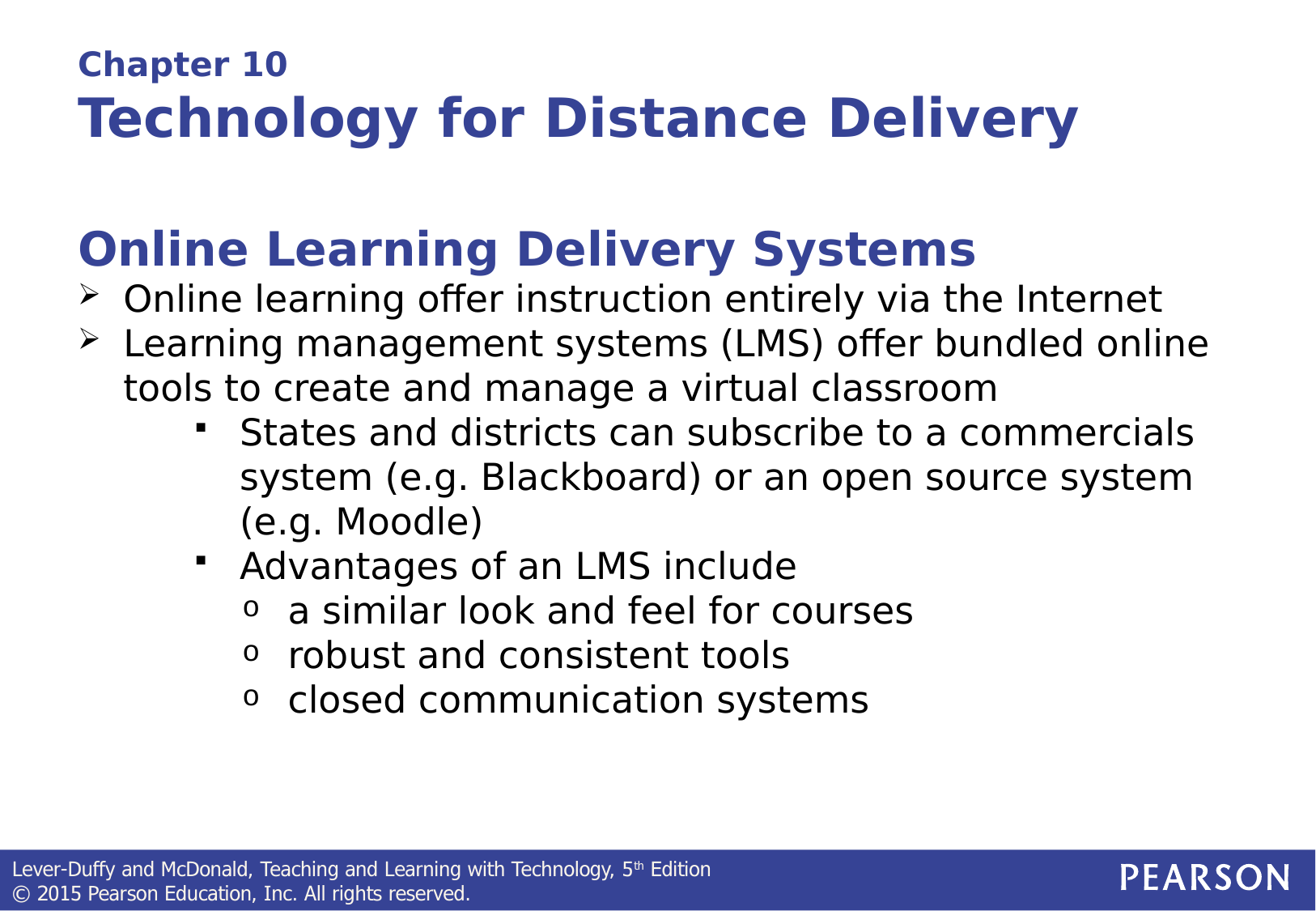

# Chapter 10 Technology for Distance Delivery
Online Learning Delivery Systems
Online learning offer instruction entirely via the Internet
Learning management systems (LMS) offer bundled online tools to create and manage a virtual classroom
States and districts can subscribe to a commercials system (e.g. Blackboard) or an open source system (e.g. Moodle)
Advantages of an LMS include
a similar look and feel for courses
robust and consistent tools
closed communication systems